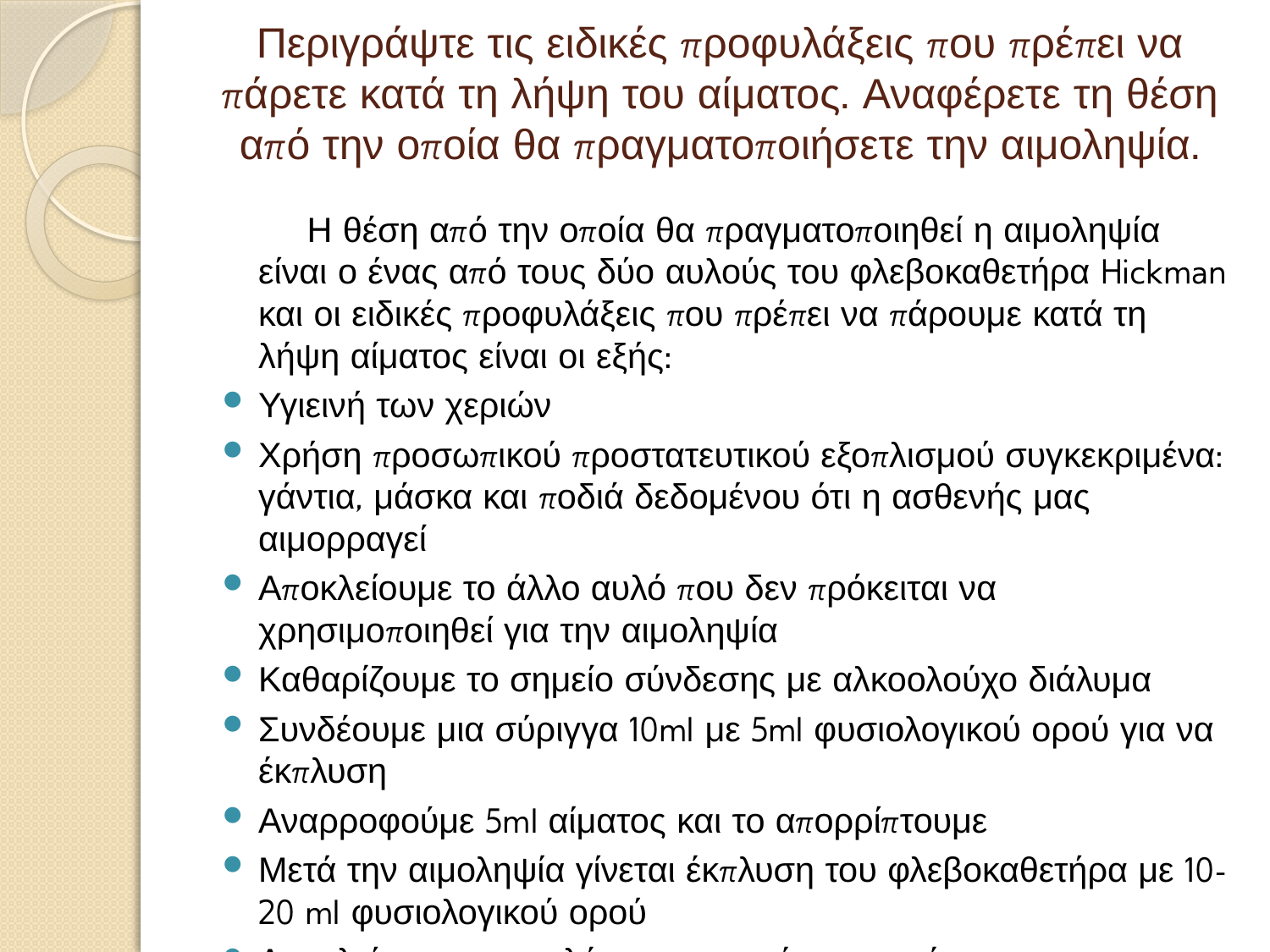

# Περιγράψτε τις ειδικές προφυλάξεις που πρέπει να πάρετε κατά τη λήψη του αίματος. Αναφέρετε τη θέση από την οποία θα πραγματοποιήσετε την αιμοληψία.
        Η θέση από την οποία θα πραγματοποιηθεί η αιμοληψία είναι ο ένας από τους δύο αυλούς του φλεβοκαθετήρα Hickman και οι ειδικές προφυλάξεις που πρέπει να πάρουμε κατά τη λήψη αίματος είναι οι εξής:
Υγιεινή των χεριών
Χρήση προσωπικού προστατευτικού εξοπλισμού συγκεκριμένα: γάντια, μάσκα και ποδιά δεδομένου ότι η ασθενής μας αιμορραγεί
Αποκλείουμε το άλλο αυλό που δεν πρόκειται να χρησιμοποιηθεί για την αιμοληψία
Καθαρίζουμε το σημείο σύνδεσης με αλκοολούχο διάλυμα
Συνδέουμε μια σύριγγα 10ml με 5ml φυσιολογικού ορού για να έκπλυση
Αναρροφούμε 5ml αίματος και το απορρίπτουμε
Μετά την αιμοληψία γίνεται έκπλυση του φλεβοκαθετήρα με 10-20 ml φυσιολογικού ορού
Αποκλείουμε τον αυλό και αφαιρούμε την σύριγγα